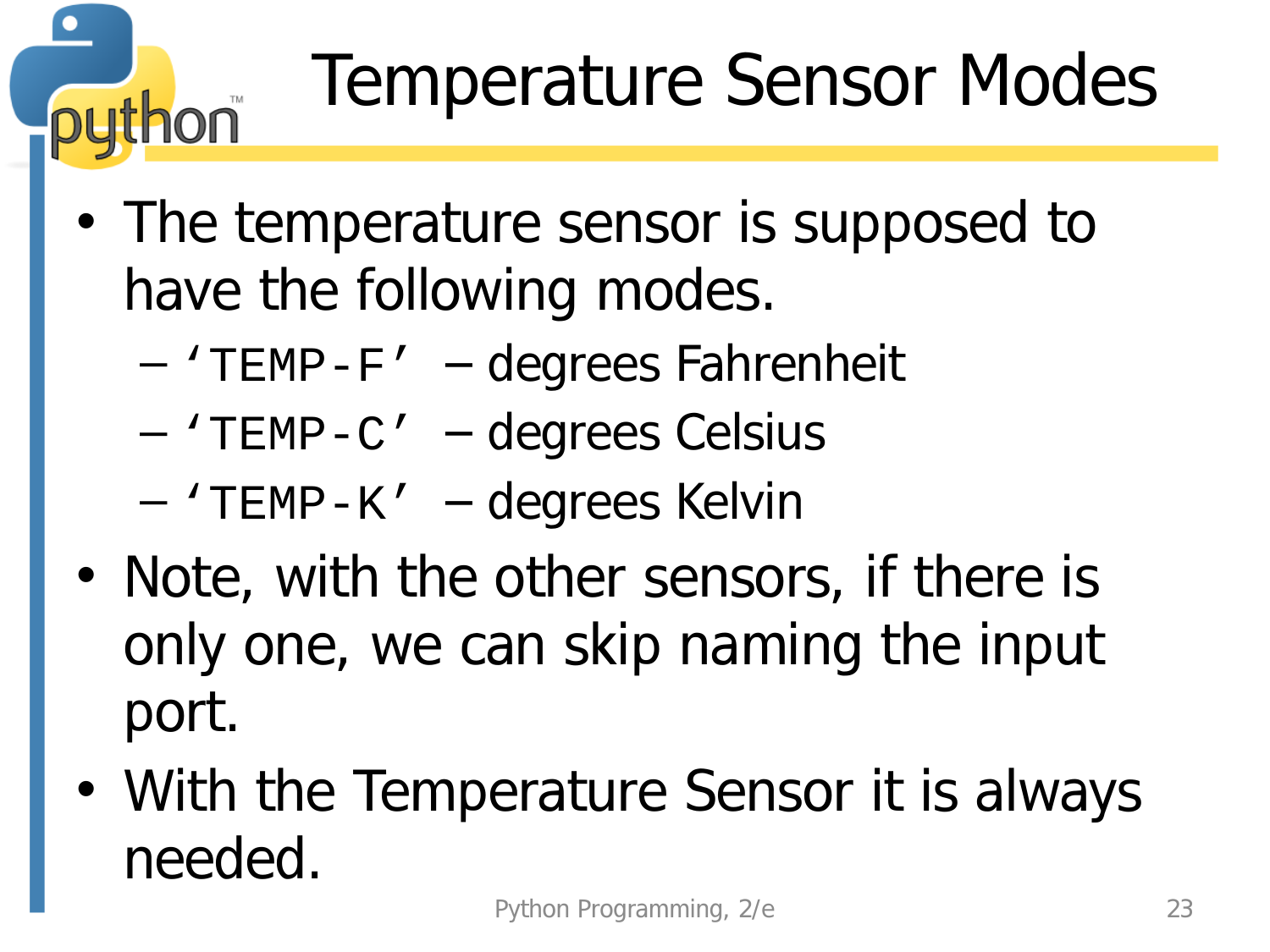

# Temperature Sensor Modes
The temperature sensor is supposed to have the following modes.
‘TEMP-F’ – degrees Fahrenheit
‘TEMP-C’ – degrees Celsius
‘TEMP-K’ – degrees Kelvin
Note, with the other sensors, if there is only one, we can skip naming the input port.
With the Temperature Sensor it is always needed.

Python Programming, 2/e
23